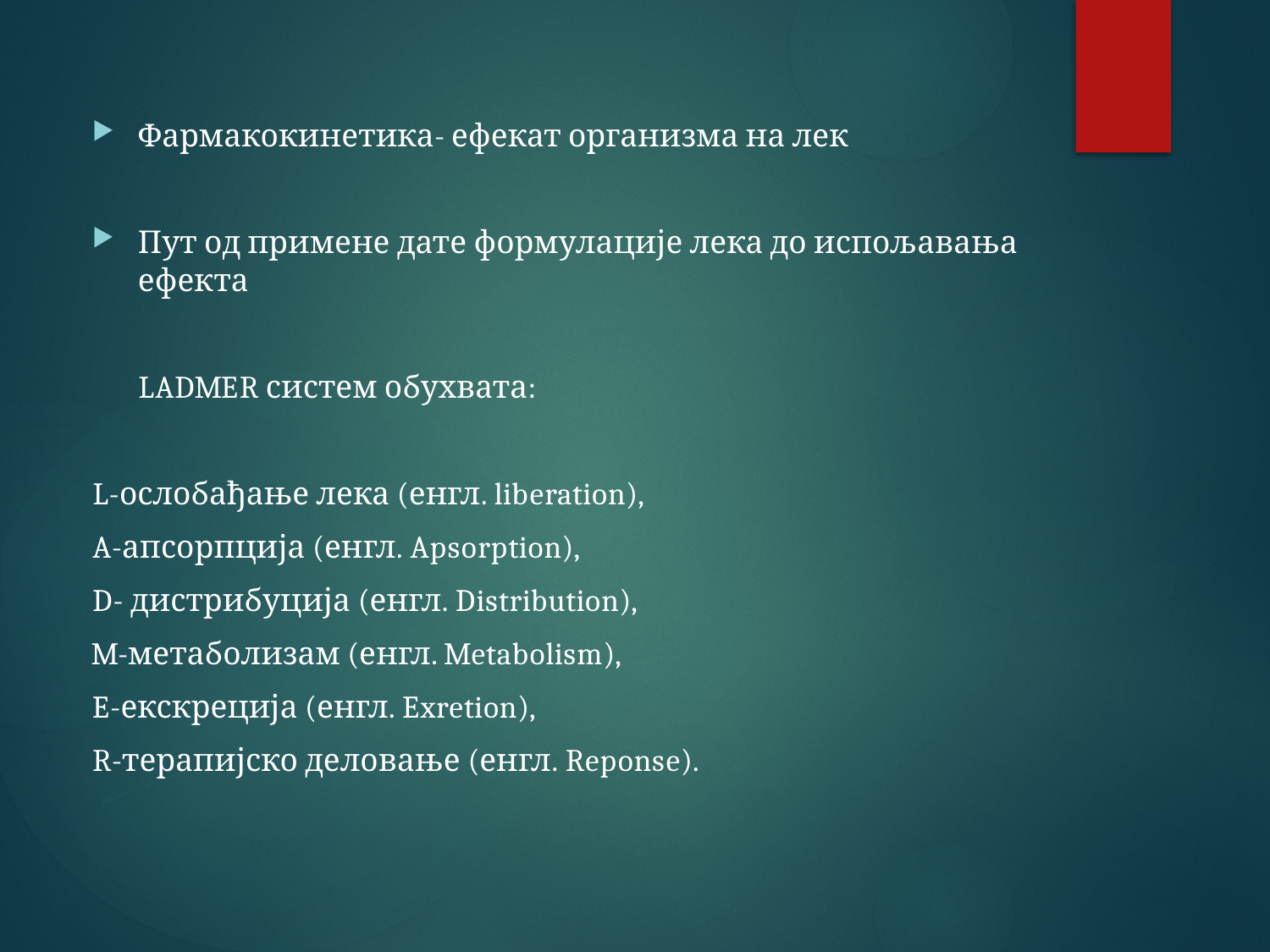

Фармакокинетика- ефекат организма на лек

Пут од примене дате формулације лека до испољавања ефекта

	LADMER систем обухвата:

L-ослобађање лека (енгл. liberation),
A-апсорпција (енгл. Apsorption),
D- дистрибуција (енгл. Distribution),
M-метаболизам (енгл. Metabolism),
E-екскреција (енгл. Exretion),
R-терапијско деловање (енгл. Reponse).